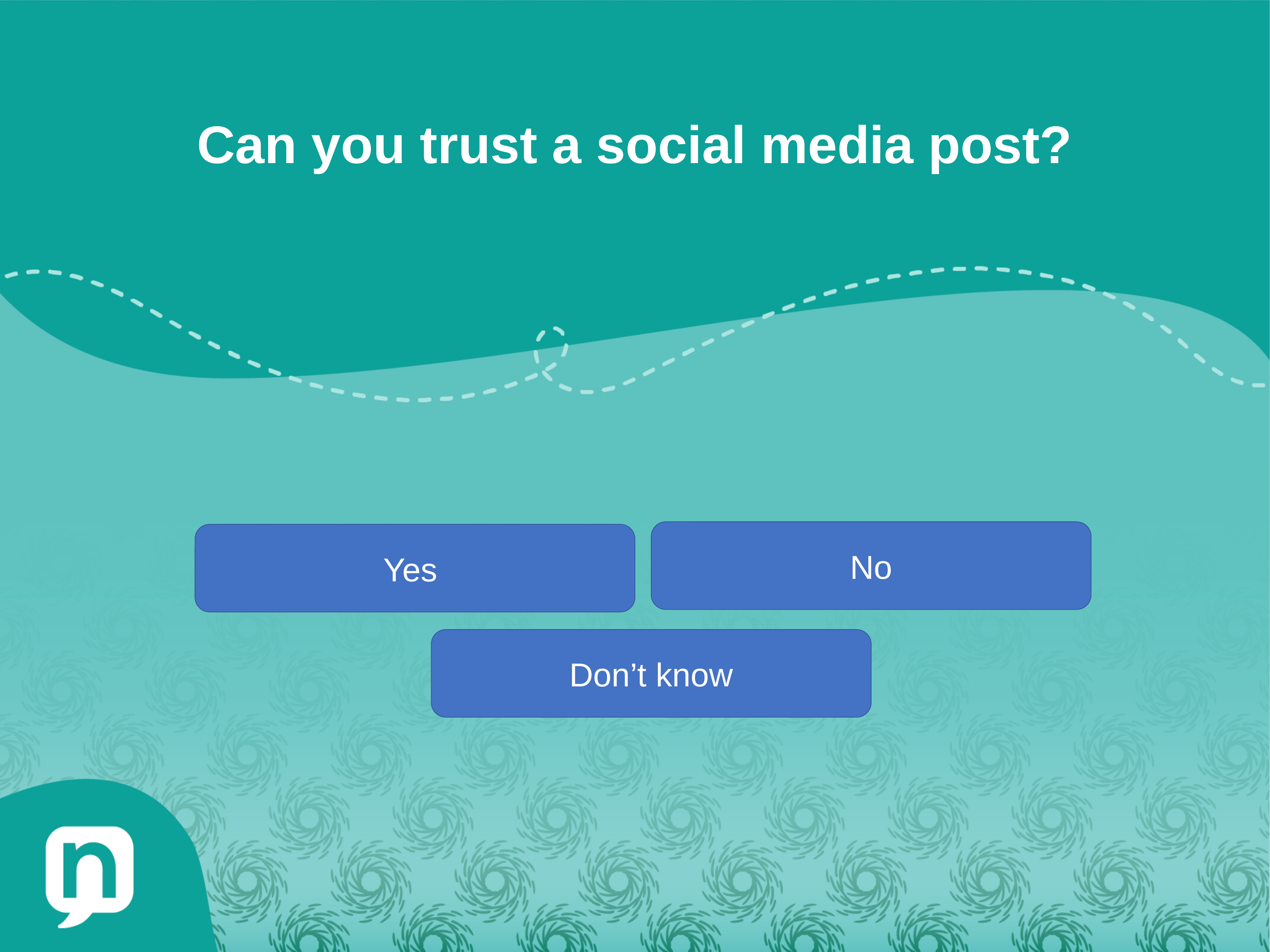

Can you trust a social media post?
No
Yes
Don’t know